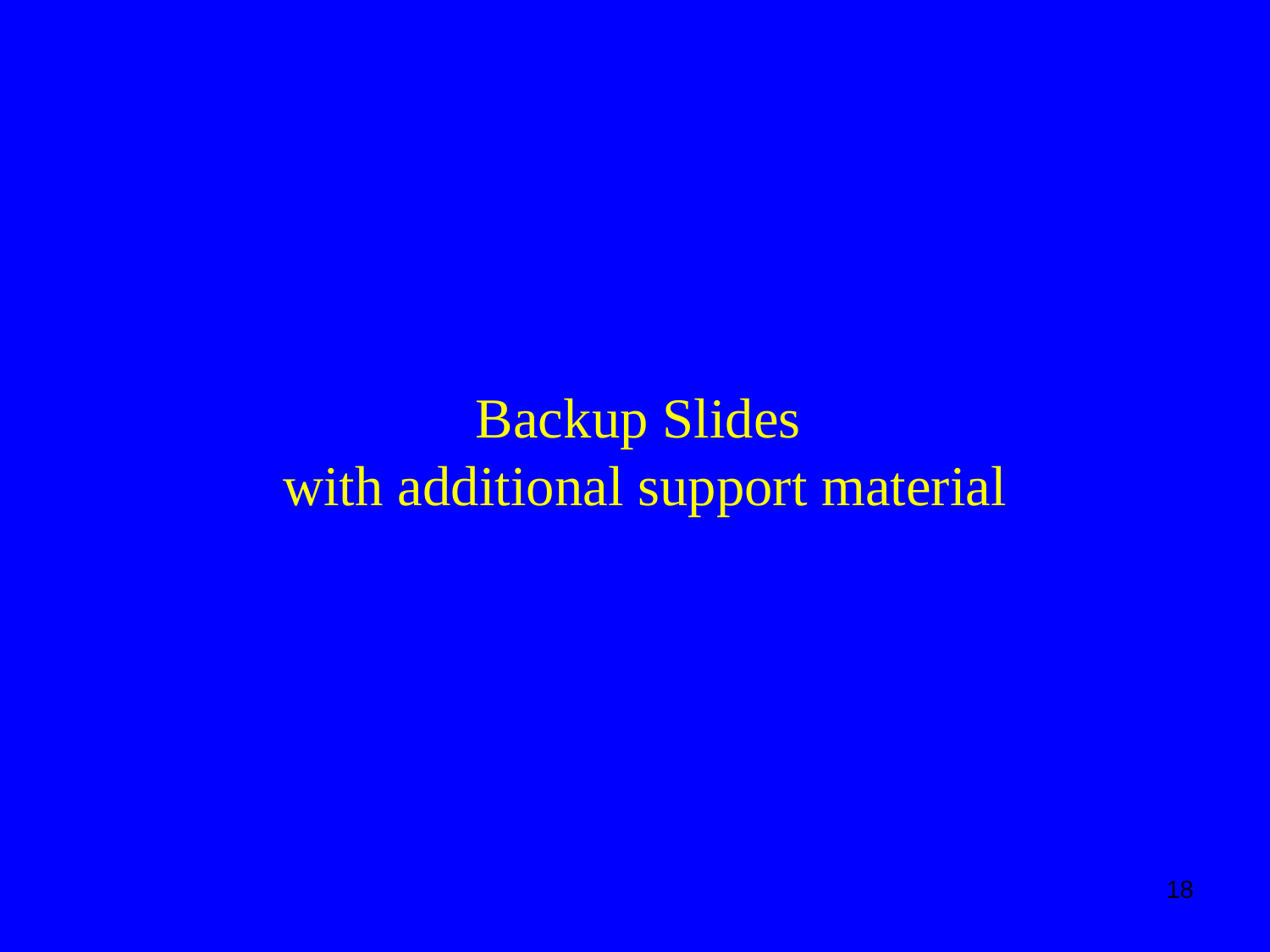

Backup Slides
with additional support material
18